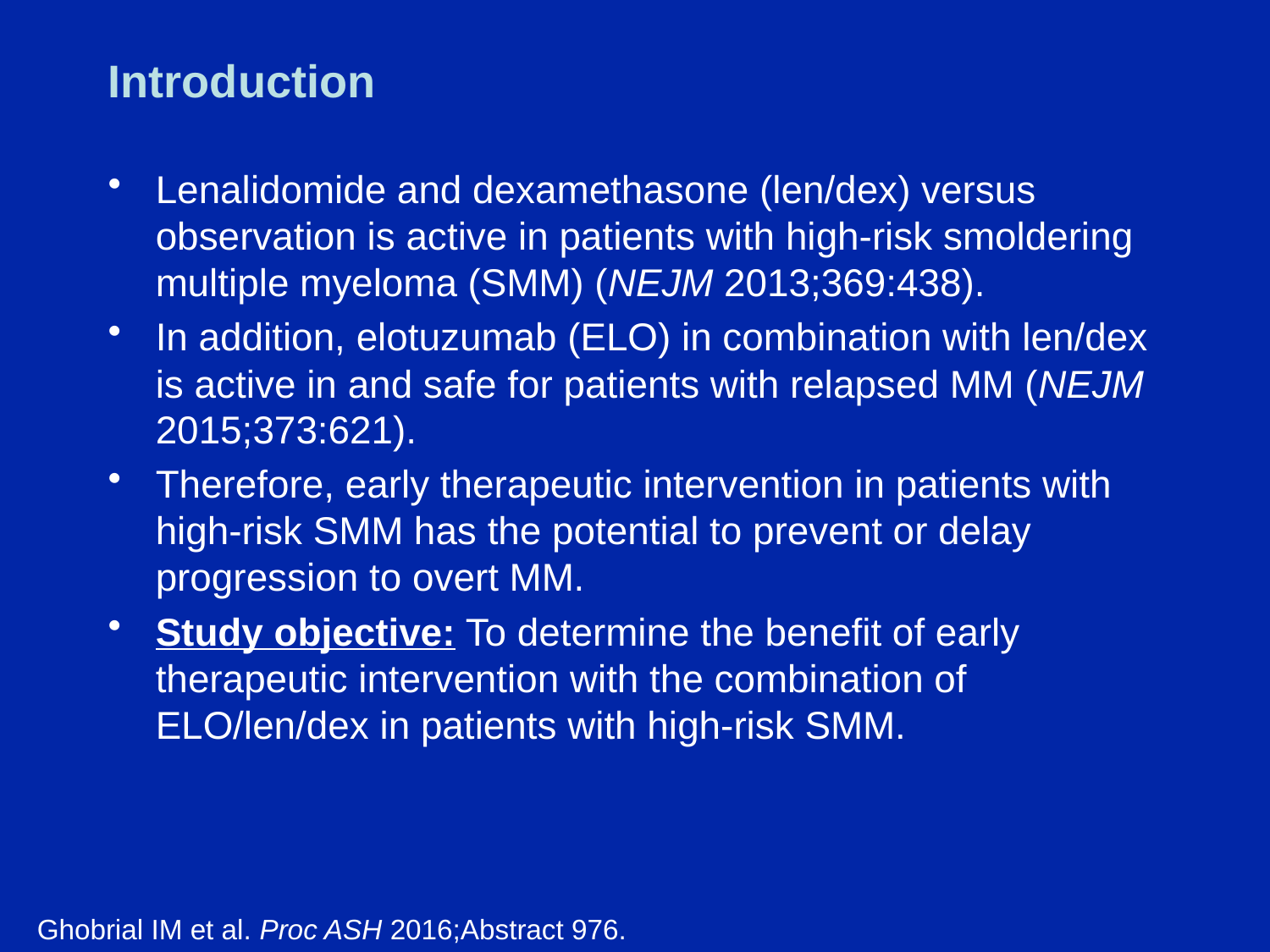

# Introduction
Lenalidomide and dexamethasone (len/dex) versus observation is active in patients with high-risk smoldering multiple myeloma (SMM) (NEJM 2013;369:438).
In addition, elotuzumab (ELO) in combination with len/dex is active in and safe for patients with relapsed MM (NEJM 2015;373:621).
Therefore, early therapeutic intervention in patients with high-risk SMM has the potential to prevent or delay progression to overt MM.
Study objective: To determine the benefit of early therapeutic intervention with the combination of ELO/len/dex in patients with high-risk SMM.
Ghobrial IM et al. Proc ASH 2016;Abstract 976.